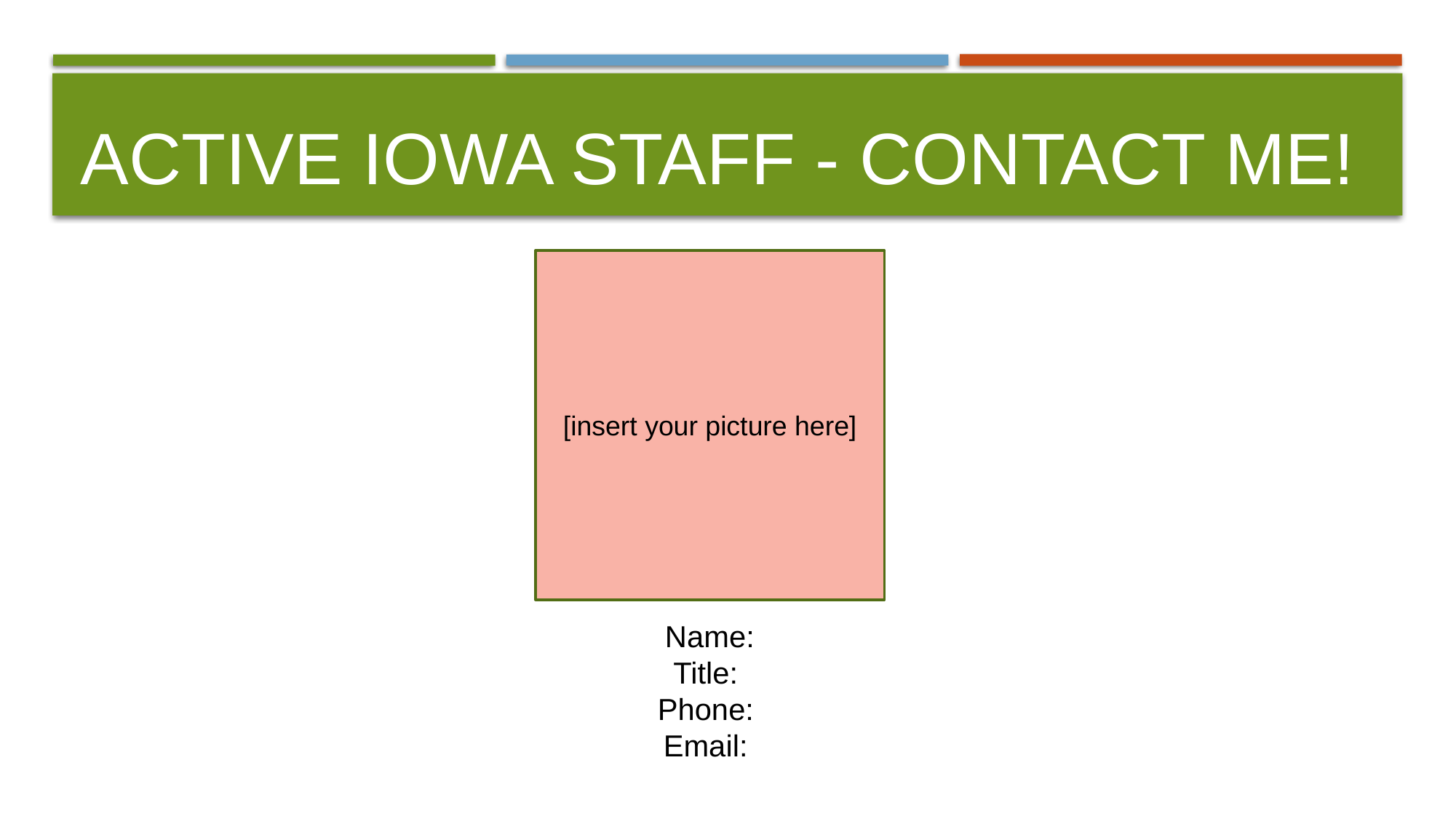

# Active Iowa Staff - Contact ME!
[insert your picture here]
Name:
Title:
Phone:
Email: